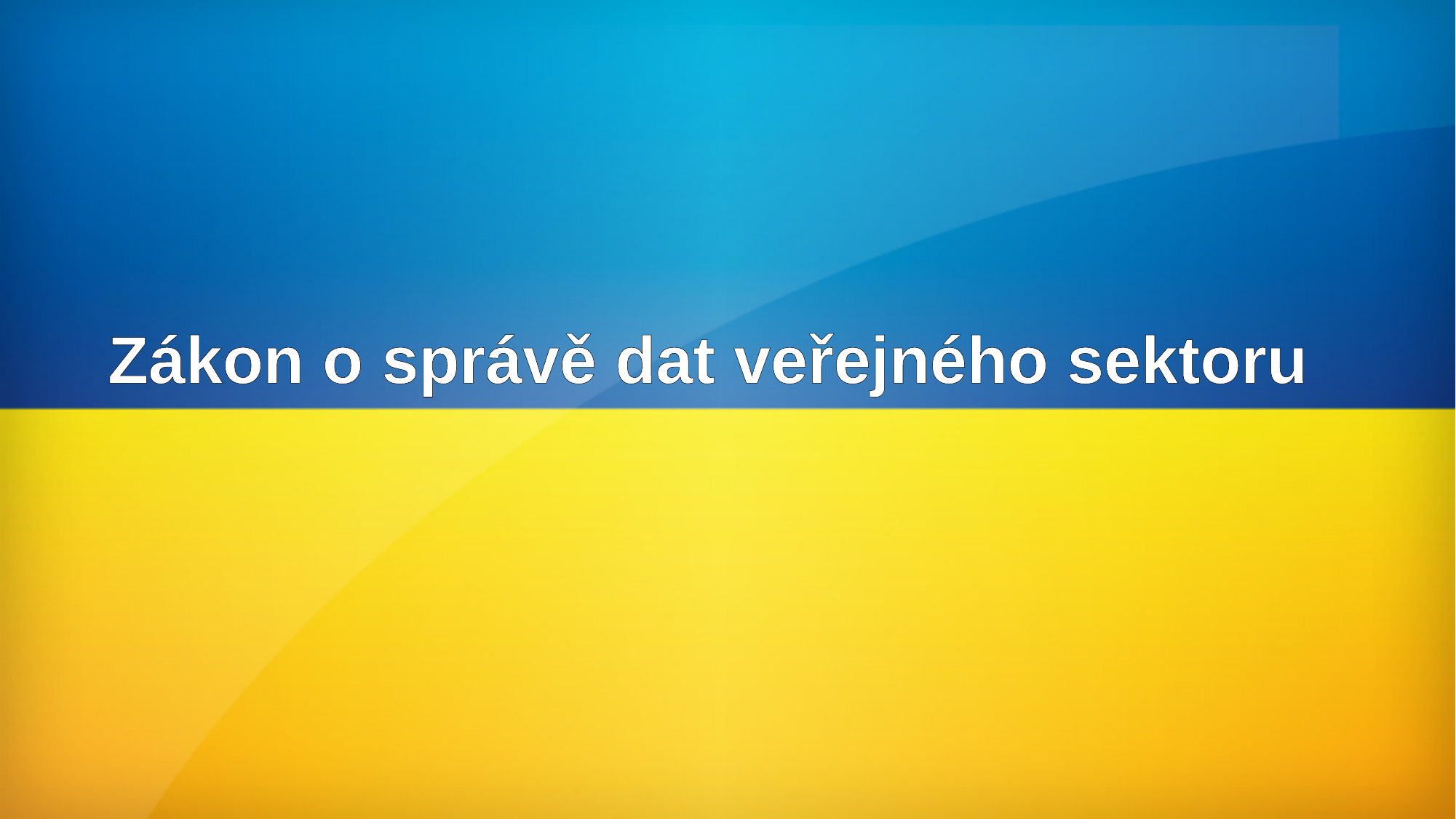

# Zákon o správě dat veřejného sektoru